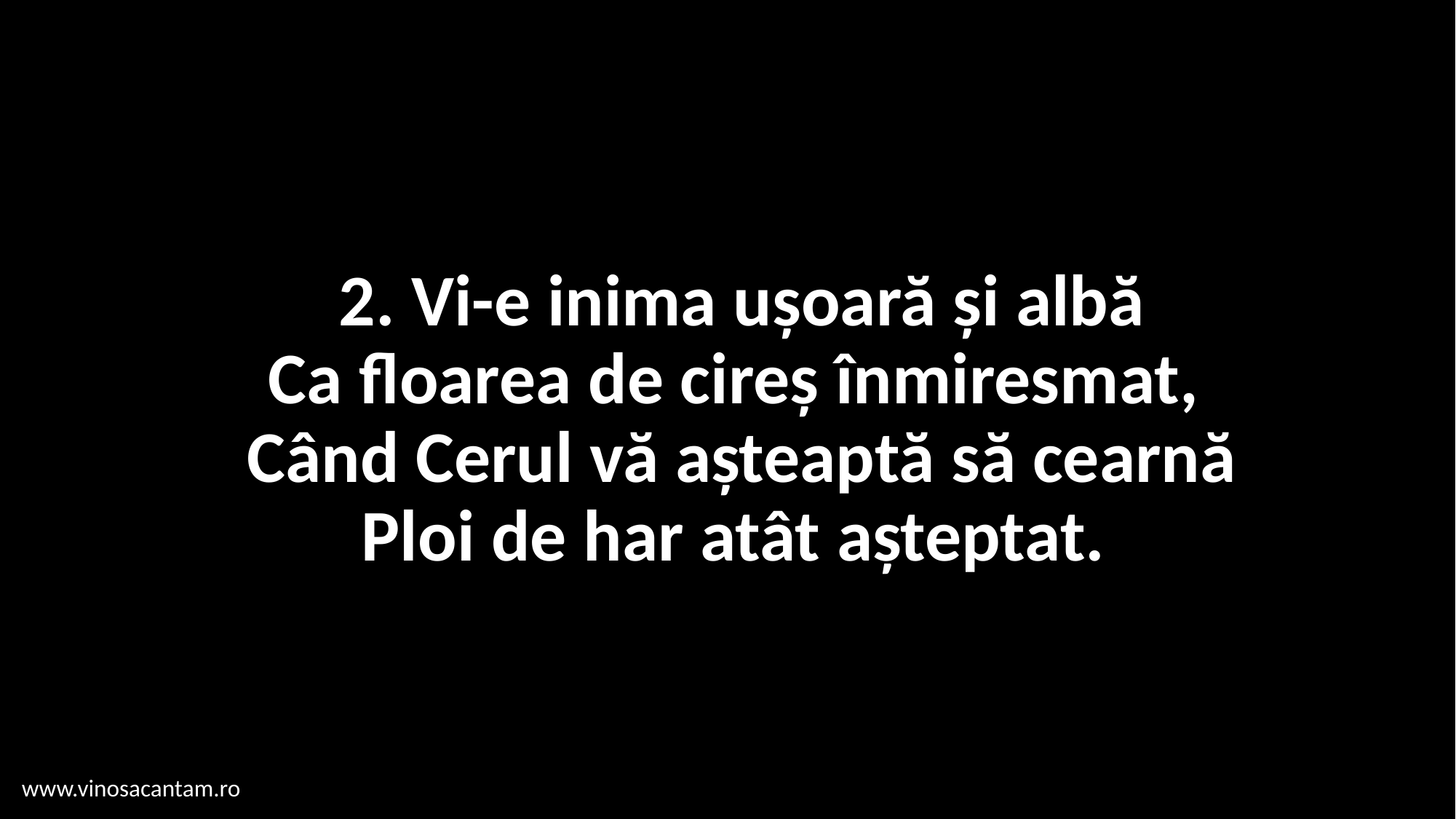

# 2. Vi-e inima ușoară și albă Ca floarea de cireș înmiresmat, Când Cerul vă așteaptă să cearnă Ploi de har atât așteptat.
www.vinosacantam.ro